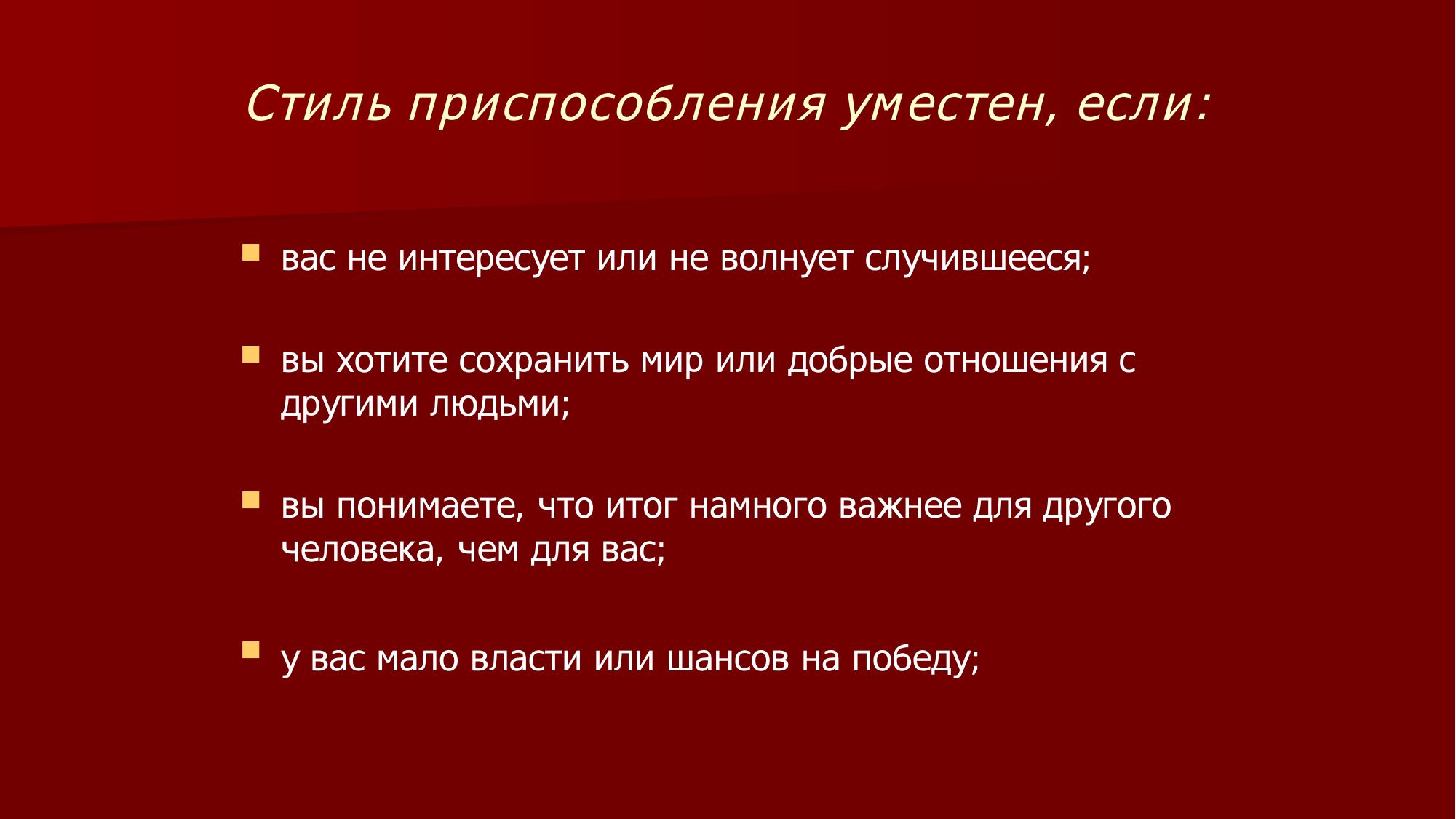

# Стиль приспособления уместен, если:
вас не интересует или не волнует случившееся;

вы хотите сохранить мир или добрые отношения с другими людьми;

вы понимаете, что итог намного важнее для другого человека, чем для вас;

у вас мало власти или шансов на победу;